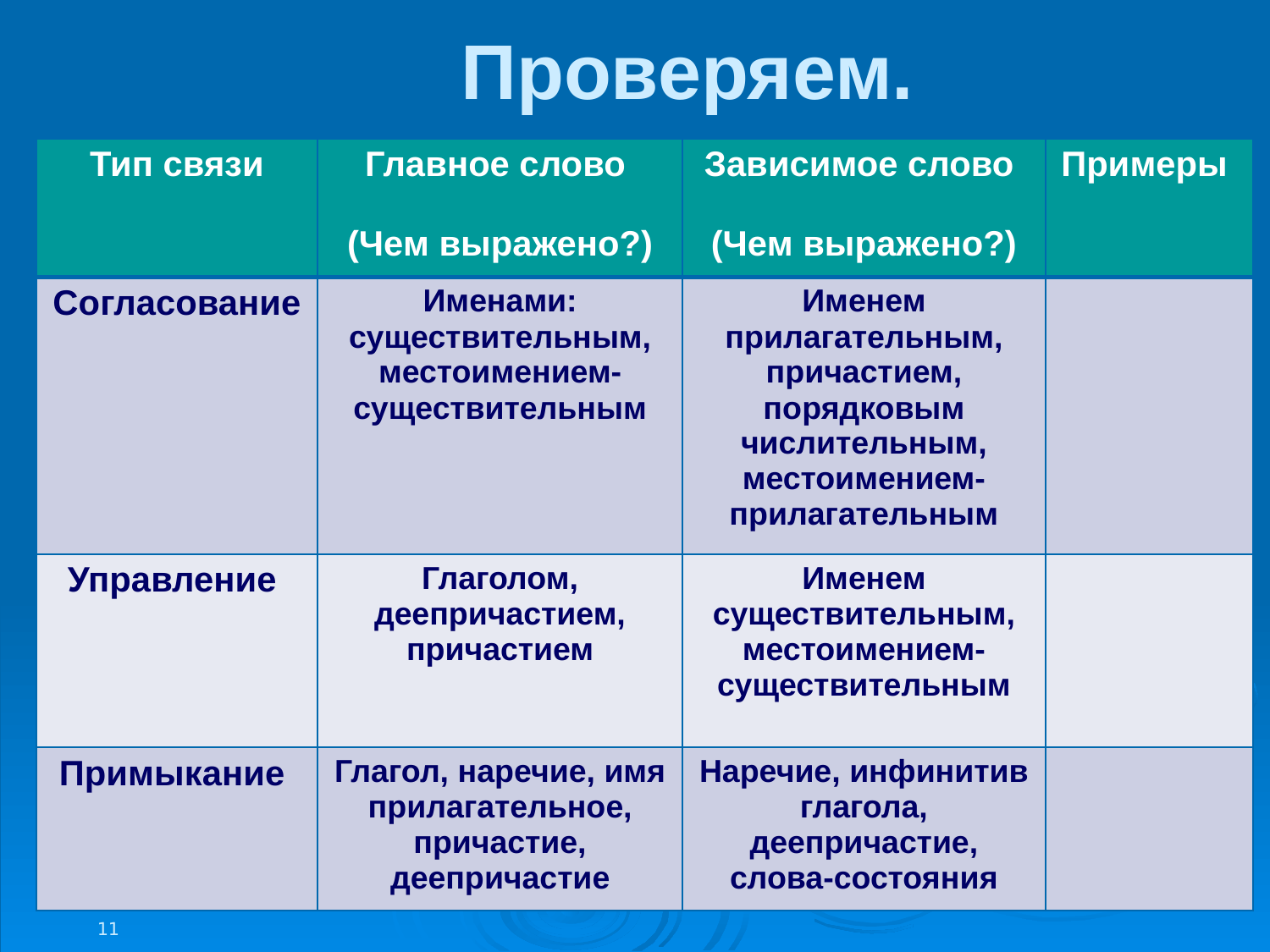

Проверяем.
| Тип связи | Главное слово (Чем выражено?) | Зависимое слово (Чем выражено?) | Примеры |
| --- | --- | --- | --- |
| Согласование | Именами: существительным, местоимением-существительным | Именем прилагательным, причастием, порядковым числительным, местоимением-прилагательным |  |
| Управление | Глаголом, деепричастием, причастием | Именем существительным, местоимением-существительным |  |
| Примыкание | Глагол, наречие, имя прилагательное, причастие, деепричастие | Наречие, инфинитив глагола, деепричастие, слова-состояния |  |
Типы связей в словосочетании

11